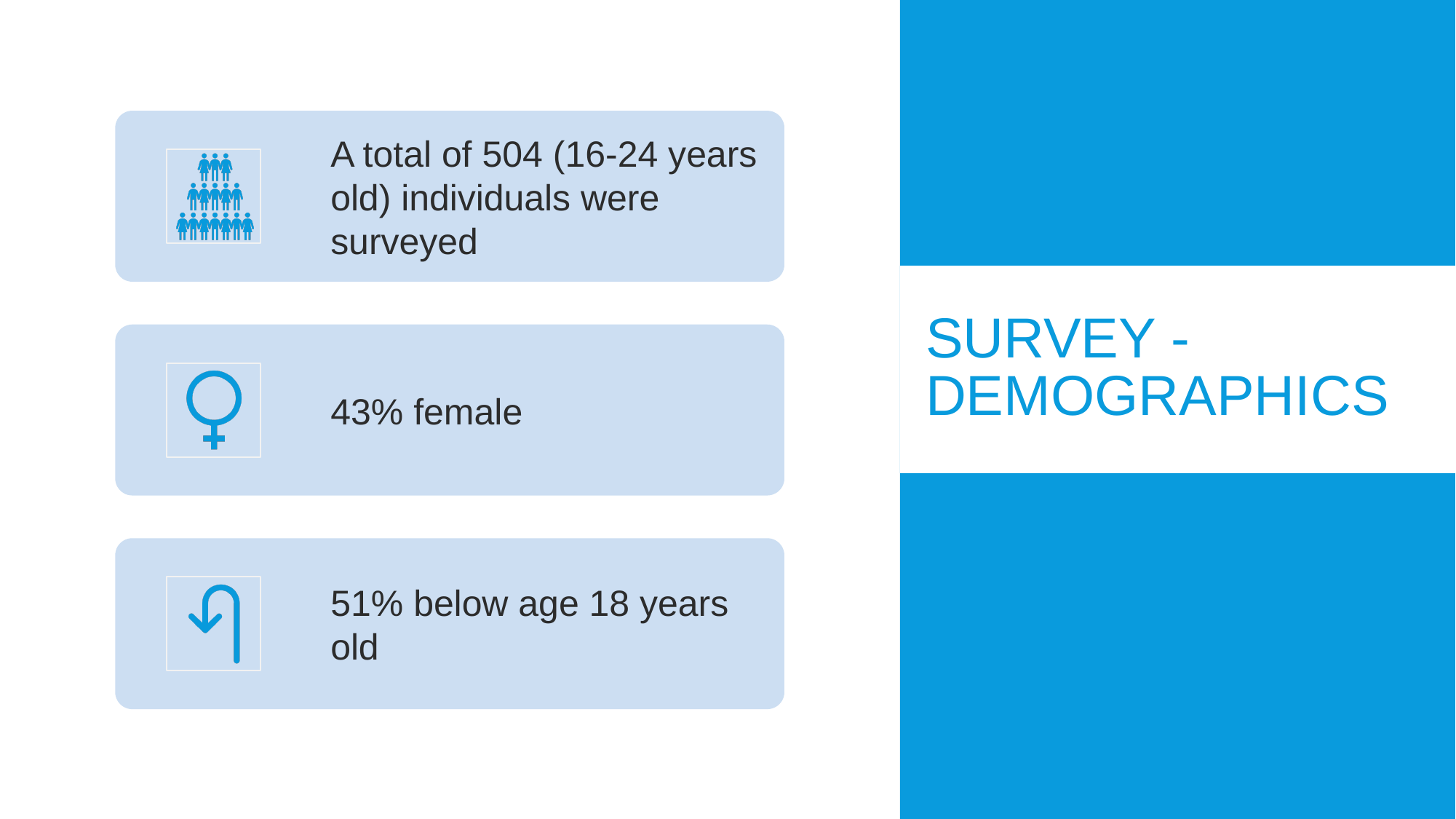

A total of 504 (16-24 years old) individuals were surveyed
43% female
51% below age 18 years old

# Survey - demographics